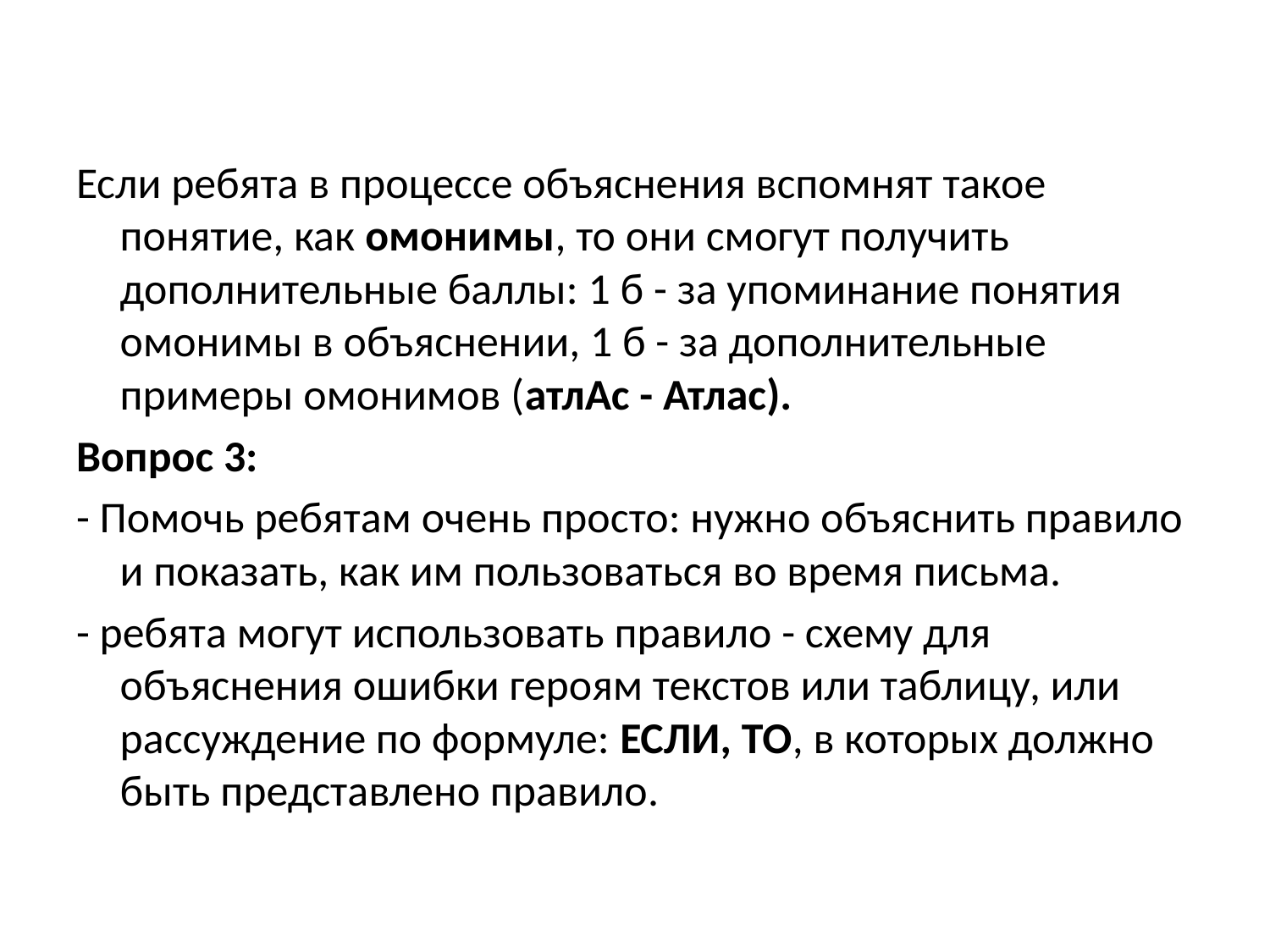

Если ребята в процессе объяснения вспомнят такое понятие, как омонимы, то они смогут получить дополнительные баллы: 1 б - за упоминание понятия омонимы в объяснении, 1 б - за дополнительные примеры омонимов (атлАс - Атлас).
Вопрос 3:
- Помочь ребятам очень просто: нужно объяснить правило и показать, как им пользоваться во время письма.
- ребята могут использовать правило - схему для объяснения ошибки героям текстов или таблицу, или рассуждение по формуле: ЕСЛИ, ТО, в которых должно быть представлено правило.